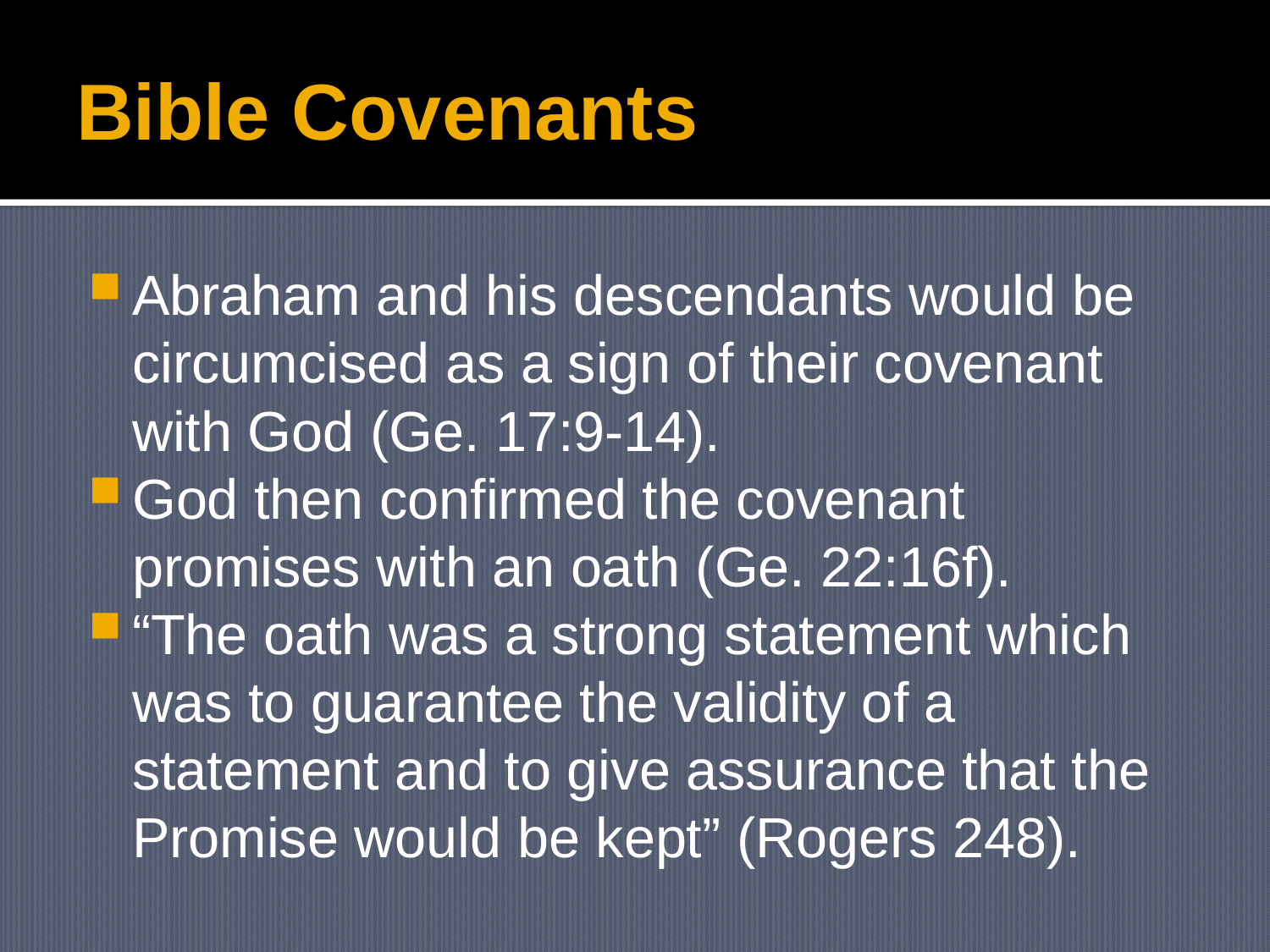

# Bible Covenants
Abraham and his descendants would be circumcised as a sign of their covenant with God (Ge. 17:9-14).
God then confirmed the covenant promises with an oath (Ge. 22:16f).
“The oath was a strong statement which was to guarantee the validity of a statement and to give assurance that the Promise would be kept” (Rogers 248).